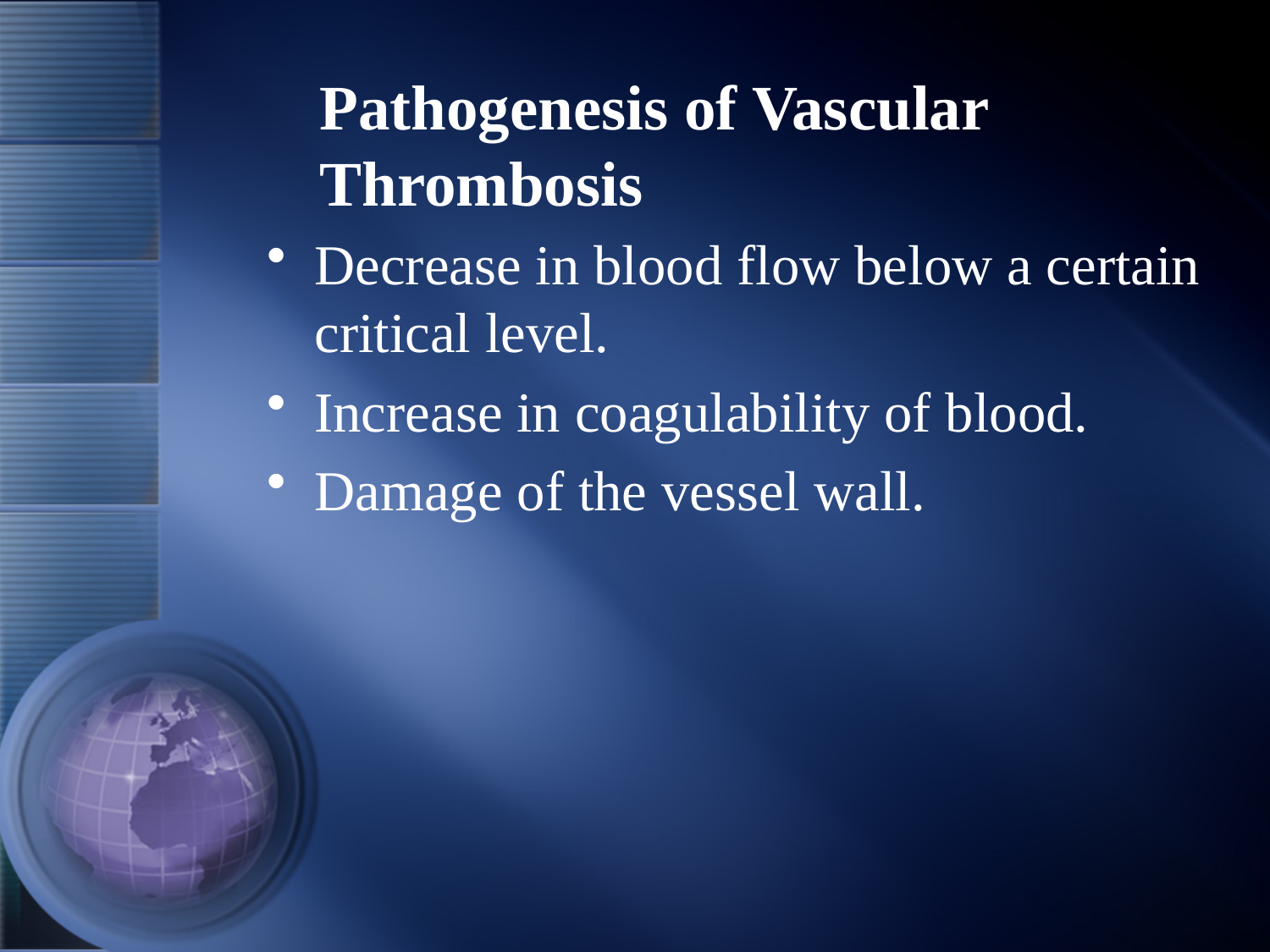

# Pathogenesis of Vascular Thrombosis
Decrease in blood flow below a certain critical level.
Increase in coagulability of blood.
Damage of the vessel wall.